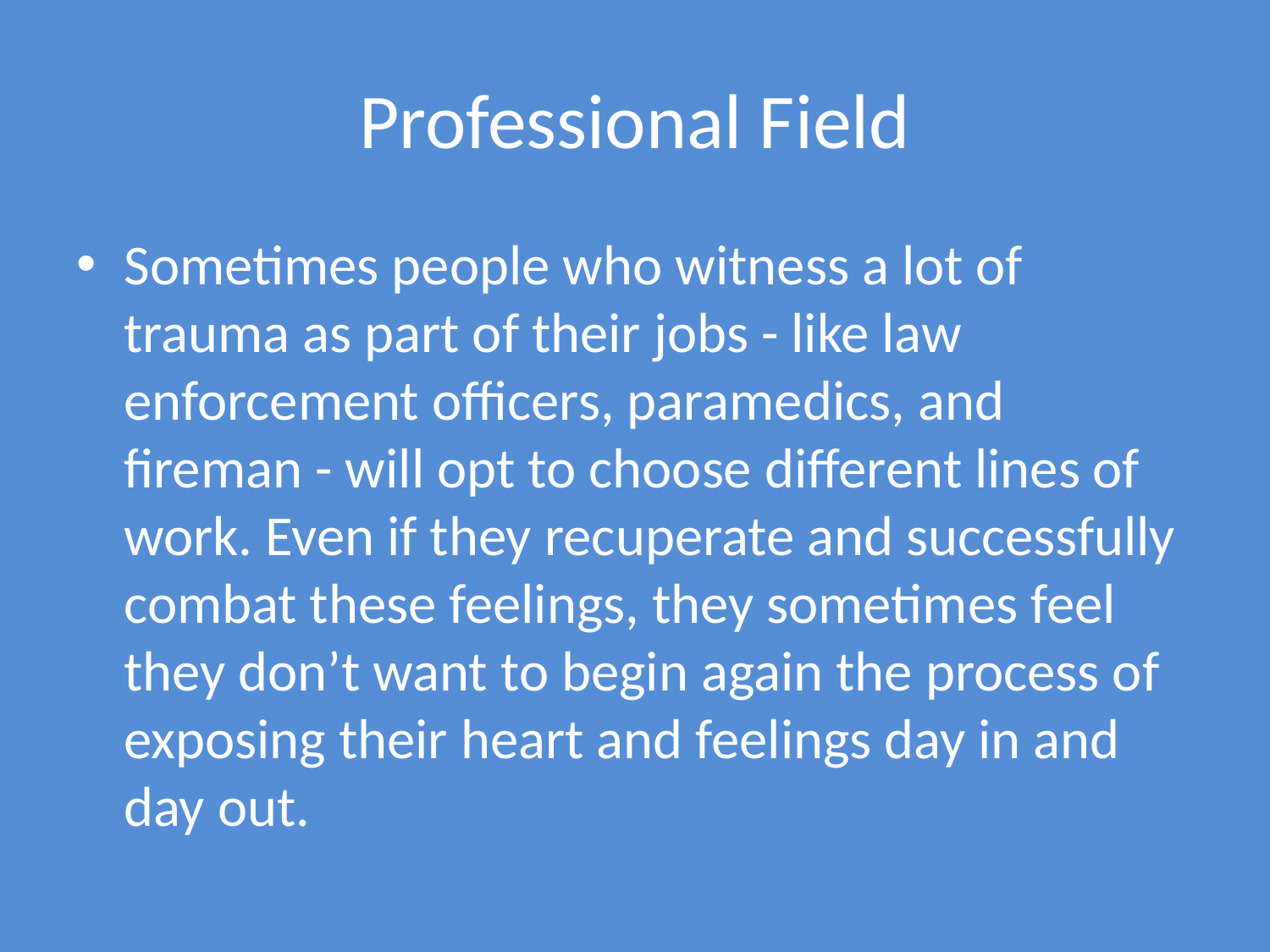

# Professional Field
Sometimes people who witness a lot of trauma as part of their jobs - like law enforcement officers, paramedics, and fireman - will opt to choose different lines of work. Even if they recuperate and successfully combat these feelings, they sometimes feel they don’t want to begin again the process of exposing their heart and feelings day in and day out.